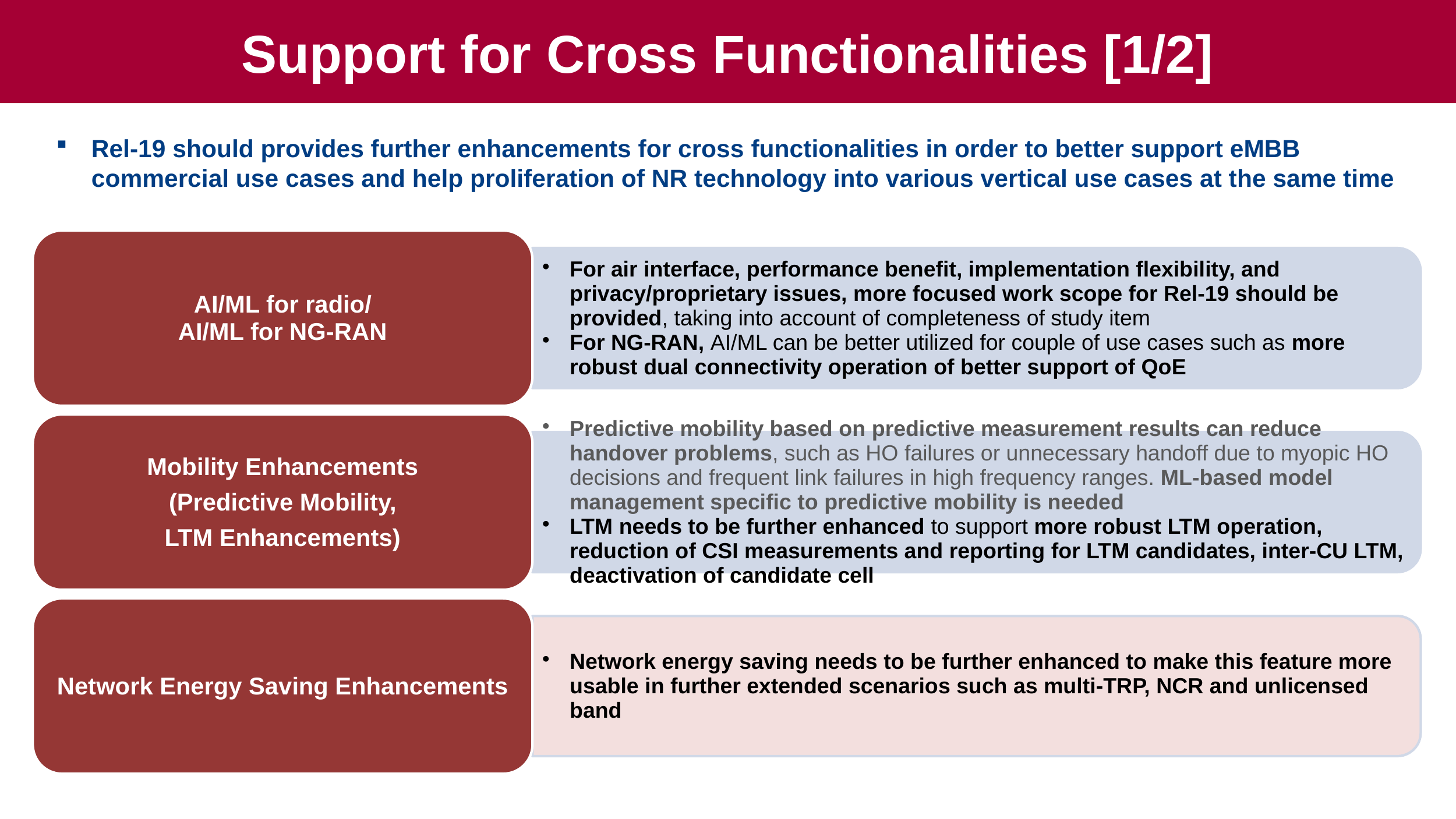

# Support for Cross Functionalities [1/2]
Rel-19 should provides further enhancements for cross functionalities in order to better support eMBB commercial use cases and help proliferation of NR technology into various vertical use cases at the same time
AI/ML for radio/
AI/ML for NG-RAN
Mobility Enhancements
(Predictive Mobility,
LTM Enhancements)
Predictive mobility based on predictive measurement results can reduce handover problems, such as HO failures or unnecessary handoff due to myopic HO decisions and frequent link failures in high frequency ranges. ML-based model management specific to predictive mobility is needed
Network Energy Saving Enhancements
Network energy saving needs to be further enhanced to make this feature more usable in further extended scenarios such as multi-TRP, NCR and unlicensed band
For air interface, performance benefit, implementation flexibility, and privacy/proprietary issues, more focused work scope for Rel-19 should be provided, taking into account of completeness of study item
For NG-RAN, AI/ML can be better utilized for couple of use cases such as more robust dual connectivity operation of better support of QoE
LTM needs to be further enhanced to support more robust LTM operation, reduction of CSI measurements and reporting for LTM candidates, inter-CU LTM, deactivation of candidate cell